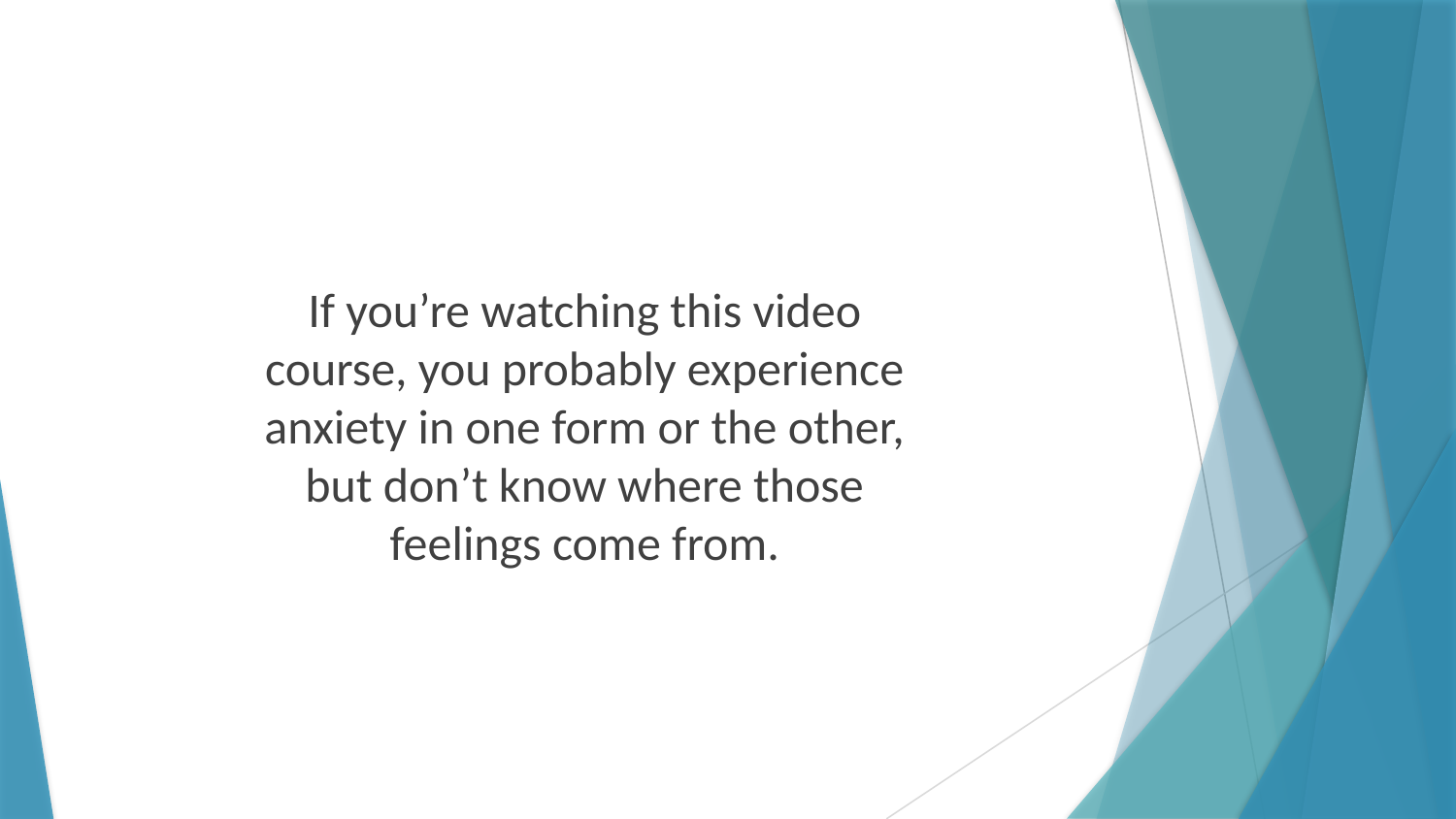

If you’re watching this video course, you probably experience anxiety in one form or the other, but don’t know where those feelings come from.